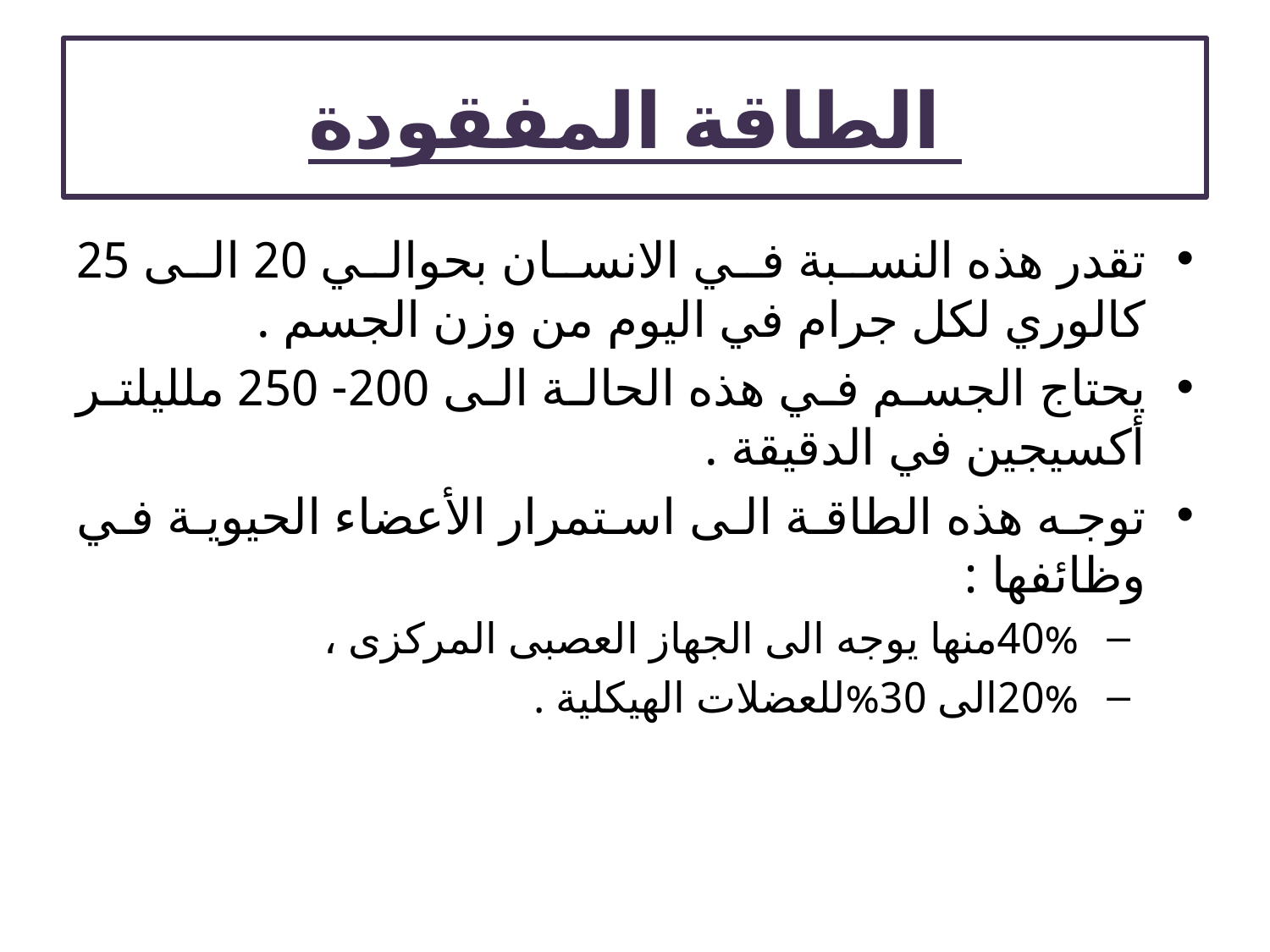

# الطاقة المفقودة
تقدر هذه النسبة في الانسان بحوالي 20 الى 25 كالوري لكل جرام في اليوم من وزن الجسم .
يحتاج الجسم في هذه الحالة الى 200- 250 ملليلتر أكسيجين في الدقيقة .
توجه هذه الطاقة الى استمرار الأعضاء الحيوية في وظائفها :
 40%منها يوجه الى الجهاز العصبى المركزى ،
 20%الى 30%للعضلات الهيكلية .